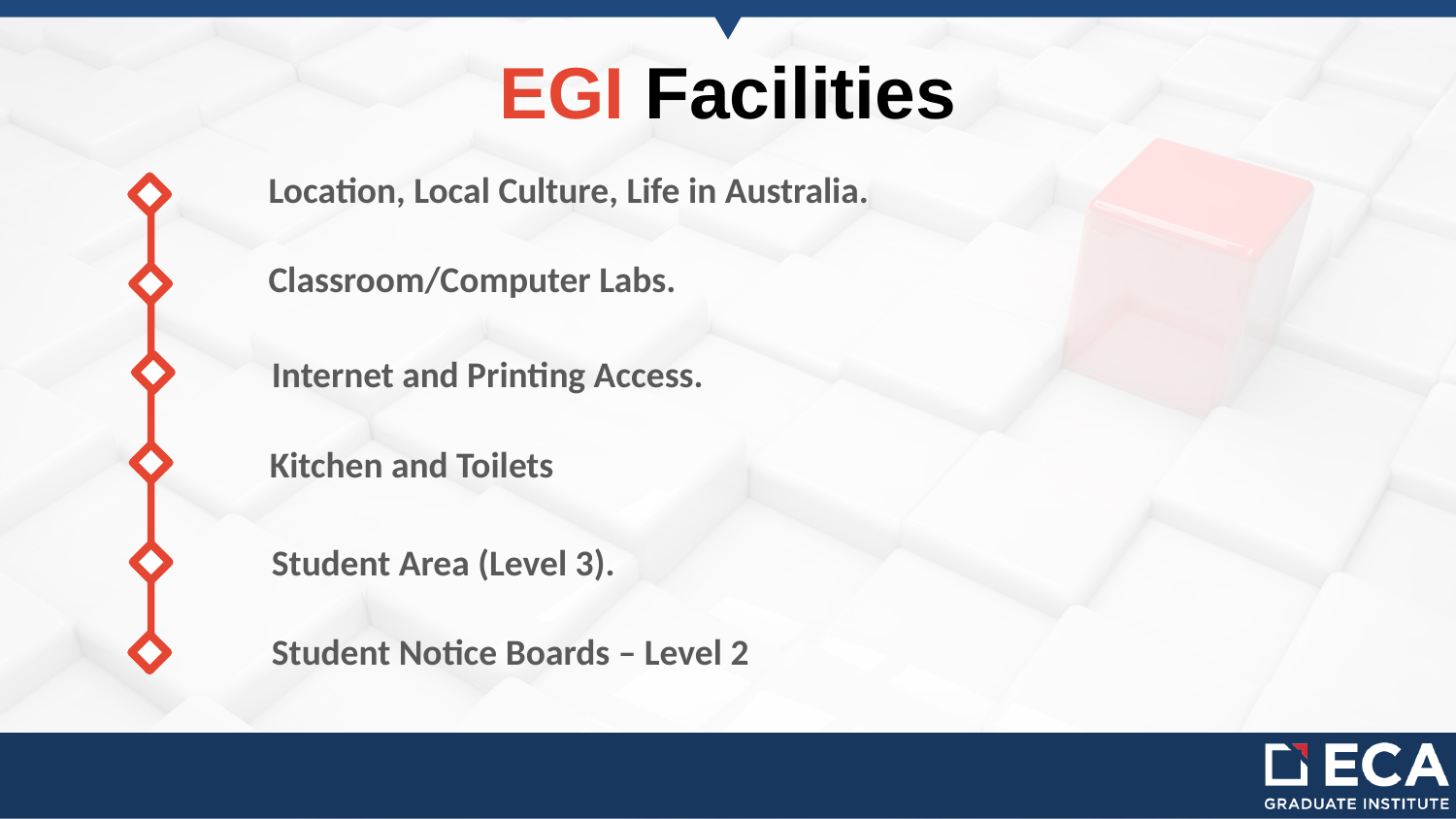

# EGI Facilities
Location, Local Culture, Life in Australia.

Classroom/Computer Labs.

Internet and Printing Access.

Kitchen and Toilets

Student Area (Level 3).

Student Notice Boards – Level 2